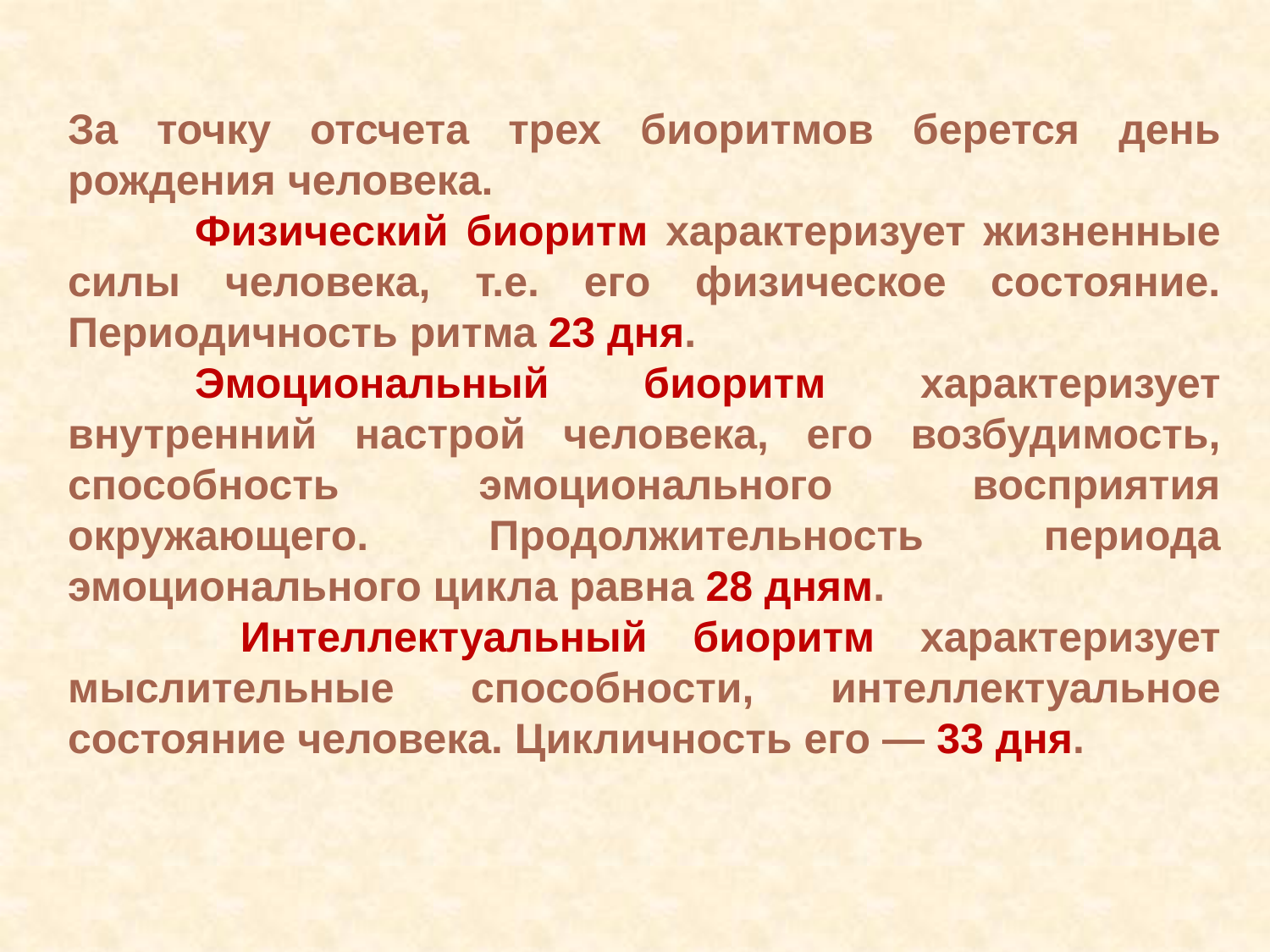

За точку отсчета трех биоритмов берется день рождения человека.
	Физический биоритм характеризует жизненные силы человека, т.е. его физическое состояние. Периодичность ритма 23 дня.
	Эмоциональный биоритм характеризует внутренний настрой человека, его возбудимость, способность эмоционального восприятия окружающего. Продолжительность периода эмоционального цикла равна 28 дням.
	 Интеллектуальный биоритм характеризует мыслительные способности, интеллектуальное состояние человека. Цикличность его — 33 дня.